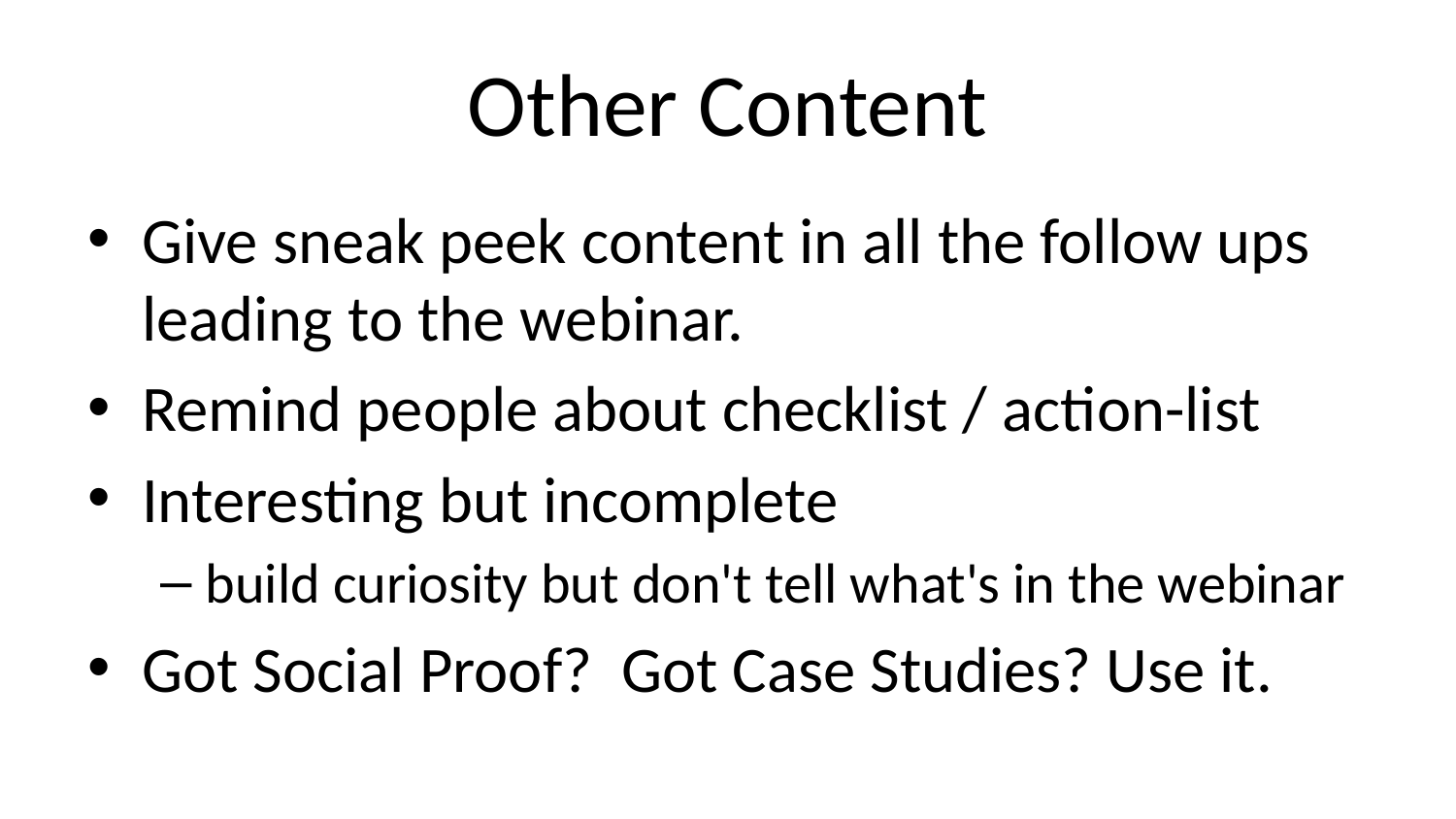

# Other Content
Give sneak peek content in all the follow ups leading to the webinar.
Remind people about checklist / action-list
Interesting but incomplete
build curiosity but don't tell what's in the webinar
Got Social Proof?  Got Case Studies? Use it.